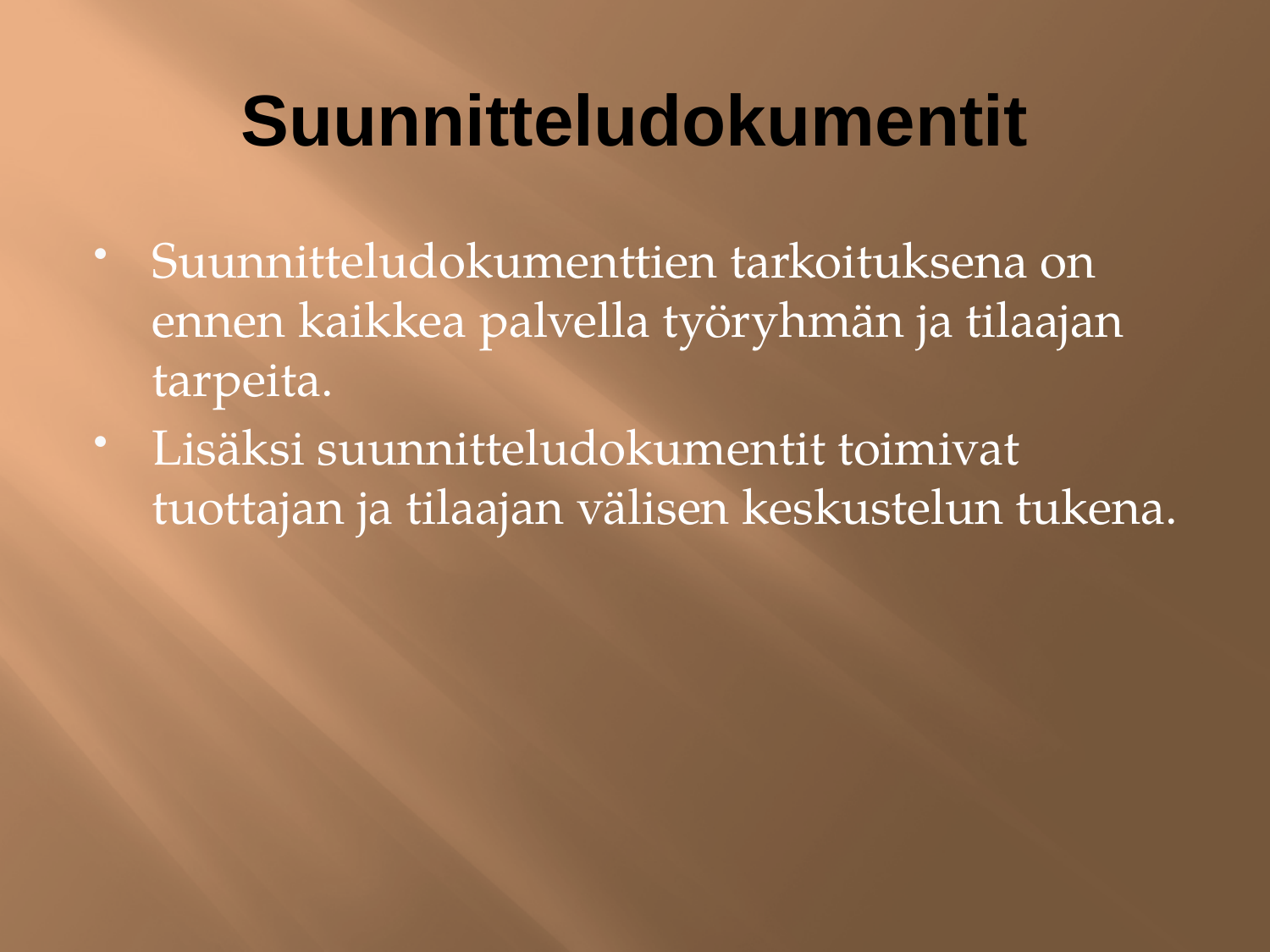

# Suunnitteludokumentit
Suunnitteludokumenttien tarkoituksena on ennen kaikkea palvella työryhmän ja tilaajan tarpeita.
Lisäksi suunnitteludokumentit toimivat tuottajan ja tilaajan välisen keskustelun tukena.